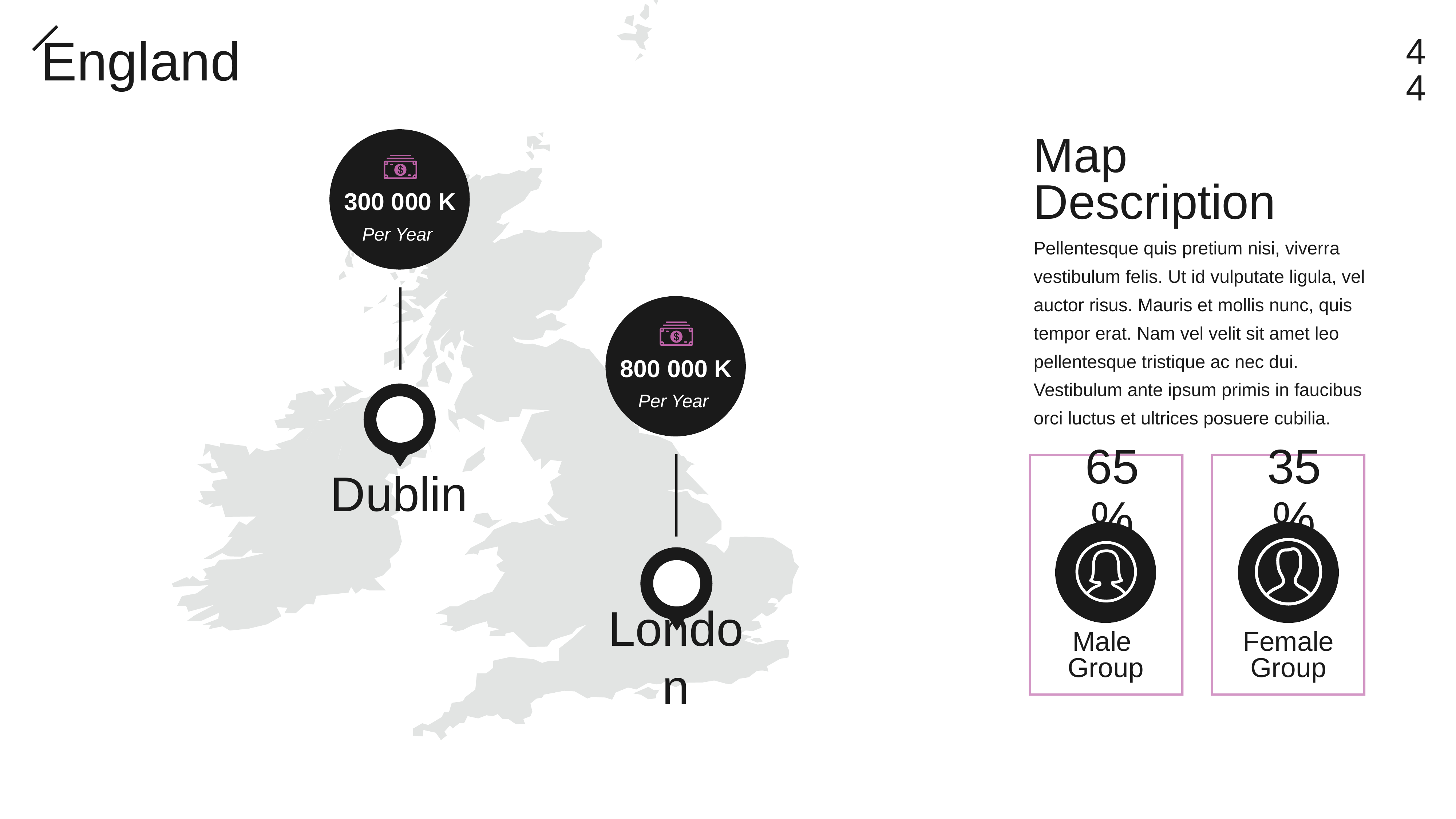

44
England

300 000 K
Per Year
Map Description
400 000 K
400 000 K
Per Year
Pellentesque quis pretium nisi, viverra vestibulum felis. Ut id vulputate ligula, vel auctor risus. Mauris et mollis nunc, quis tempor erat. Nam vel velit sit amet leo pellentesque tristique ac nec dui. Vestibulum ante ipsum primis in faucibus orci luctus et ultrices posuere cubilia.
Per Year

800 000 K
Per Year

Dublin
65%
35%

Male
Group
Female Group
London